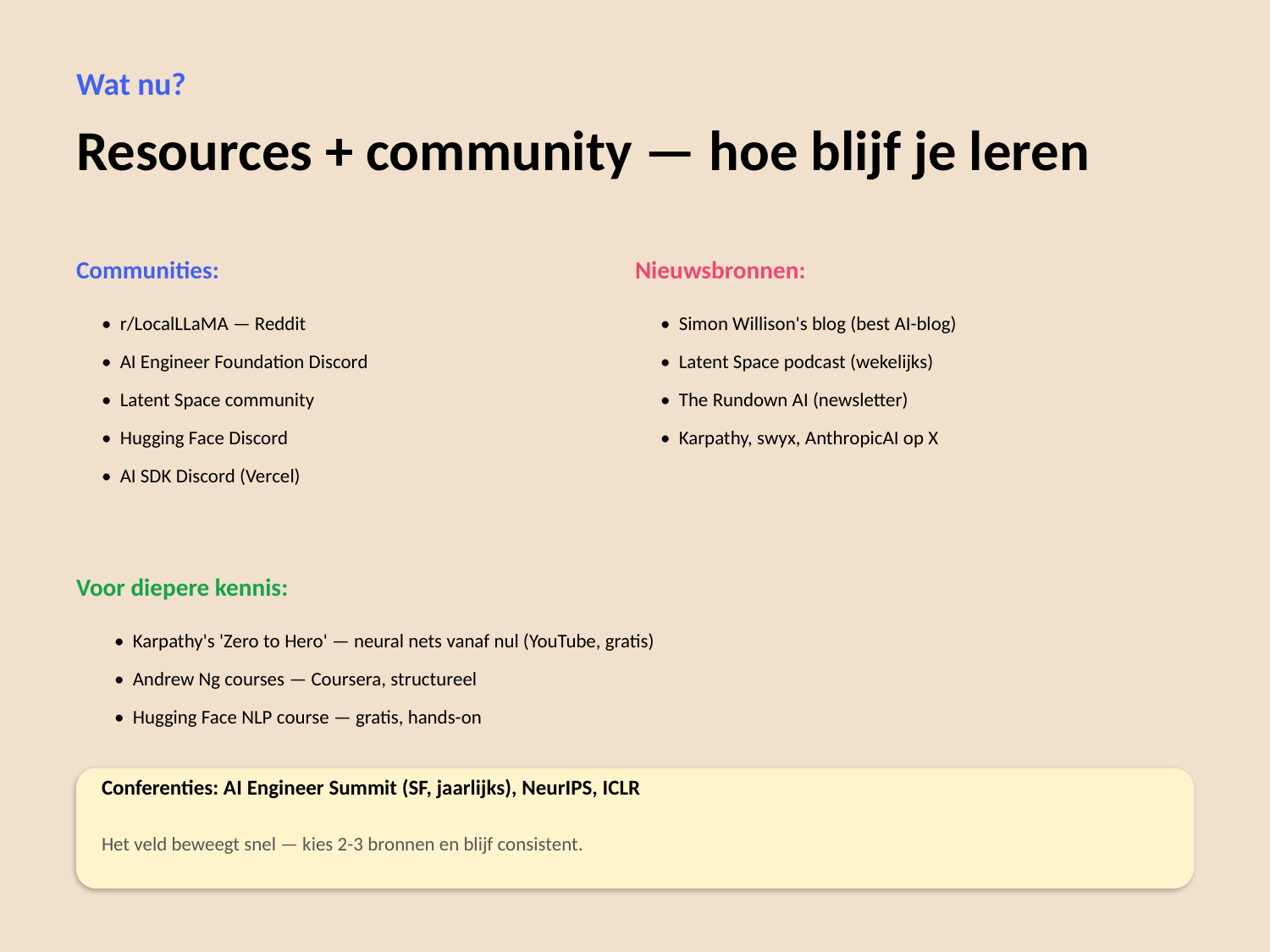

Wat nu?
Resources + community — hoe blijf je leren
Communities:
Nieuwsbronnen:
•  r/LocalLLaMA — Reddit
•  Simon Willison's blog (best AI-blog)
•  AI Engineer Foundation Discord
•  Latent Space podcast (wekelijks)
•  Latent Space community
•  The Rundown AI (newsletter)
•  Hugging Face Discord
•  Karpathy, swyx, AnthropicAI op X
•  AI SDK Discord (Vercel)
Voor diepere kennis:
•  Karpathy's 'Zero to Hero' — neural nets vanaf nul (YouTube, gratis)
•  Andrew Ng courses — Coursera, structureel
•  Hugging Face NLP course — gratis, hands-on

Conferenties: AI Engineer Summit (SF, jaarlijks), NeurIPS, ICLR
Het veld beweegt snel — kies 2-3 bronnen en blijf consistent.